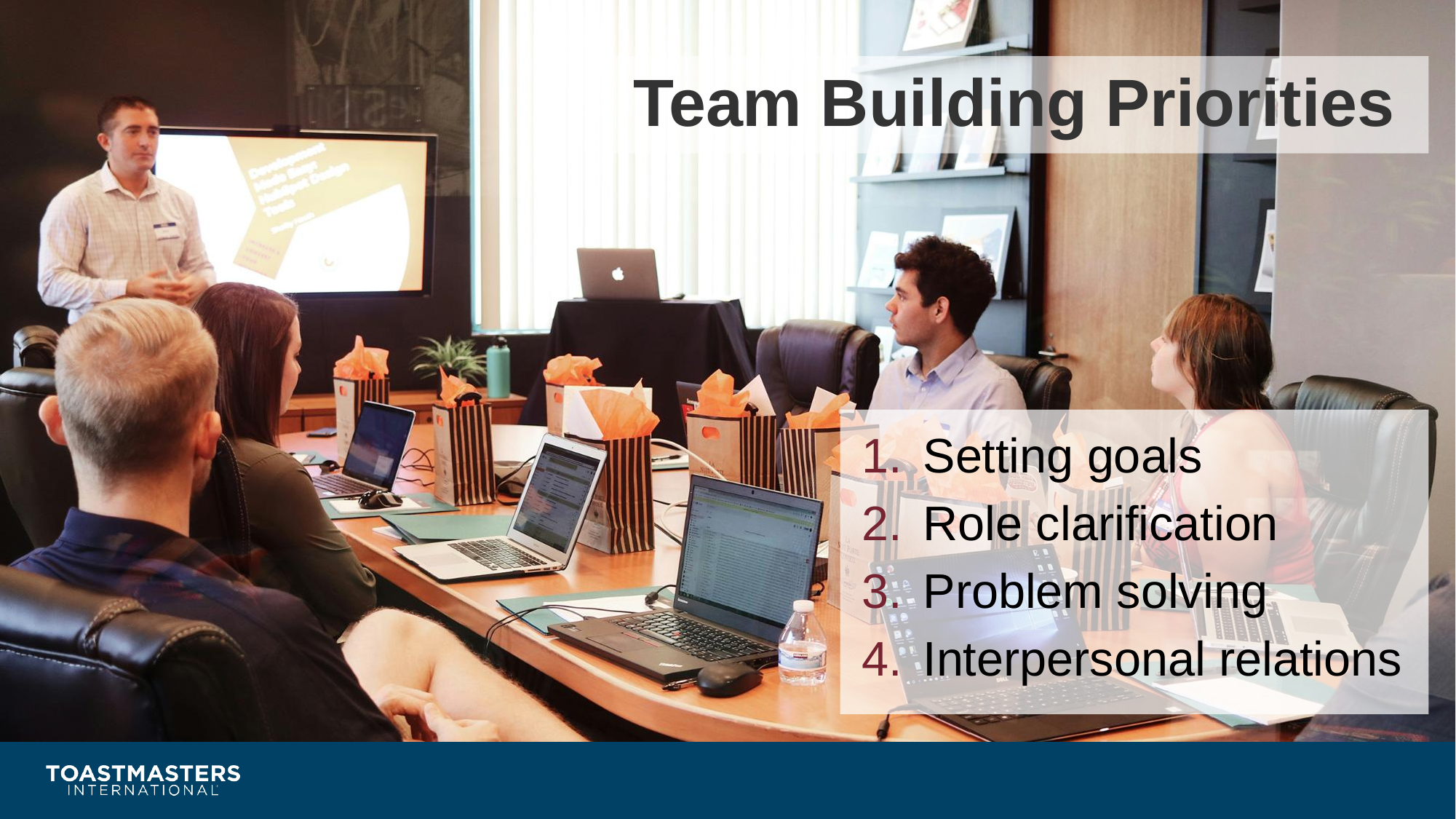

# Team Building Priorities
Setting goals
Role clarification
Problem solving
Interpersonal relations